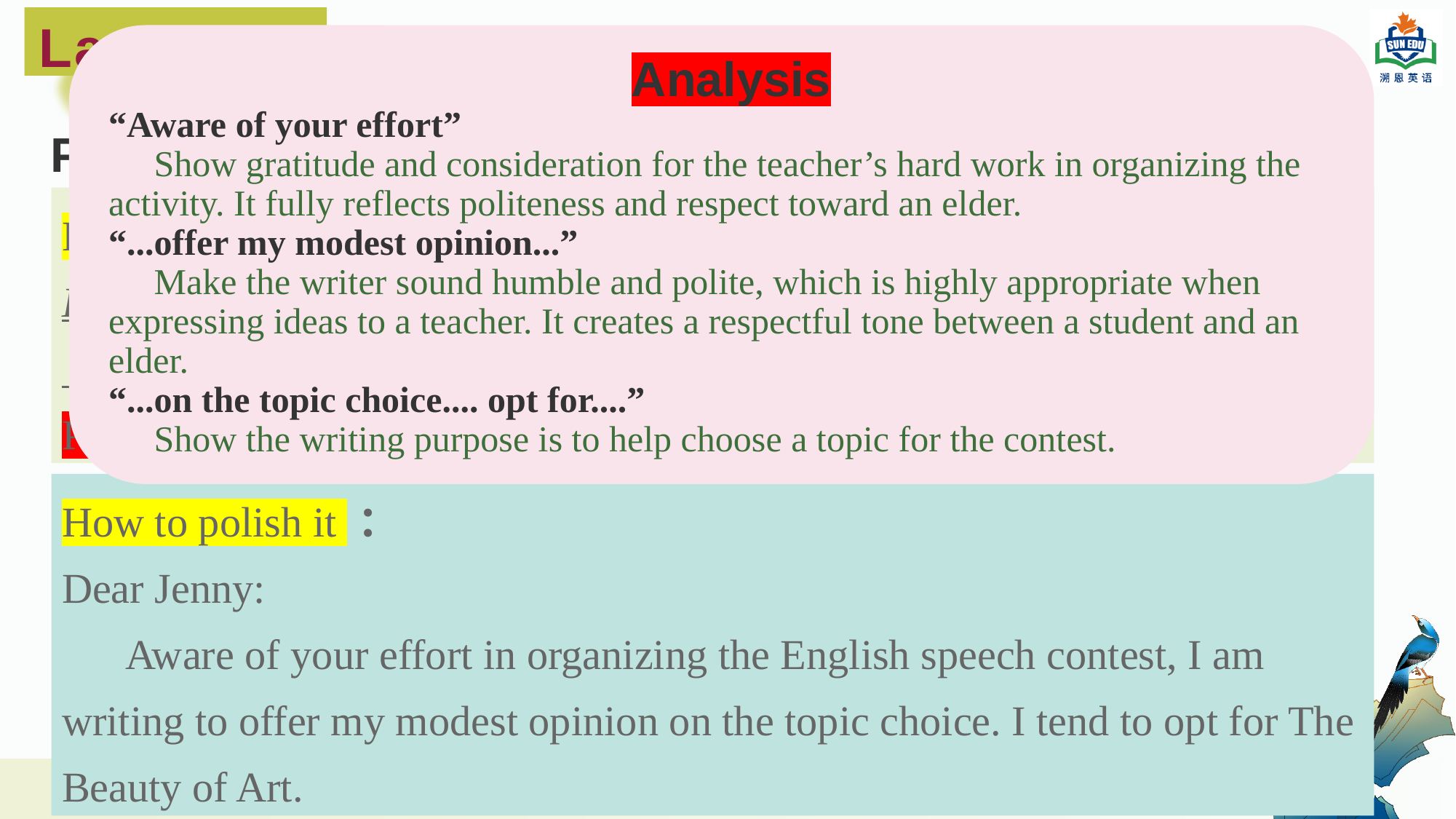

Language
Analysis
“Aware of your effort”
     Show gratitude and consideration for the teacher’s hard work in organizing the activity. It fully reflects politeness and respect toward an elder.
“...offer my modest opinion...”
     Make the writer sound humble and polite, which is highly appropriate when expressing ideas to a teacher. It creates a respectful tone between a student and an elder.
“...on the topic choice.... opt for....”
     Show the writing purpose is to help choose a topic for the contest.

Para 1 Purpose Statement + Choice Statement.
Example：
Dear Jenny,
    Of these two topics, I like The Charm of Sports. It is very good.
Problem:Blunt tone & no context
How to polish it ：
Dear Jenny:
      Aware of your effort in organizing the English speech contest, I am writing to offer my modest opinion on the topic choice. I tend to opt for The Beauty of Art.